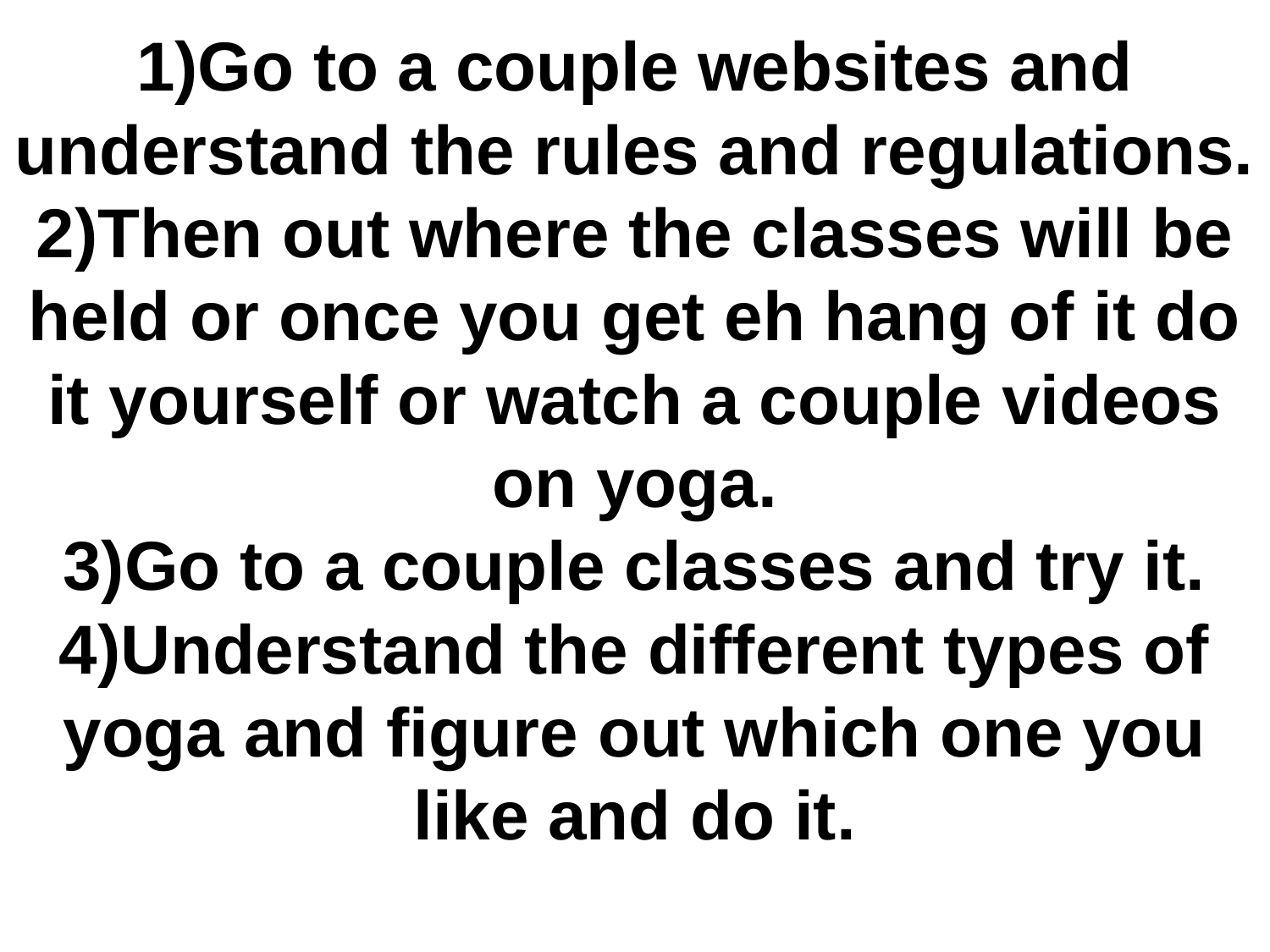

# 1)Go to a couple websites and understand the rules and regulations. 2)Then out where the classes will be held or once you get eh hang of it do it yourself or watch a couple videos on yoga. 3)Go to a couple classes and try it. 4)Understand the different types of yoga and figure out which one you like and do it.